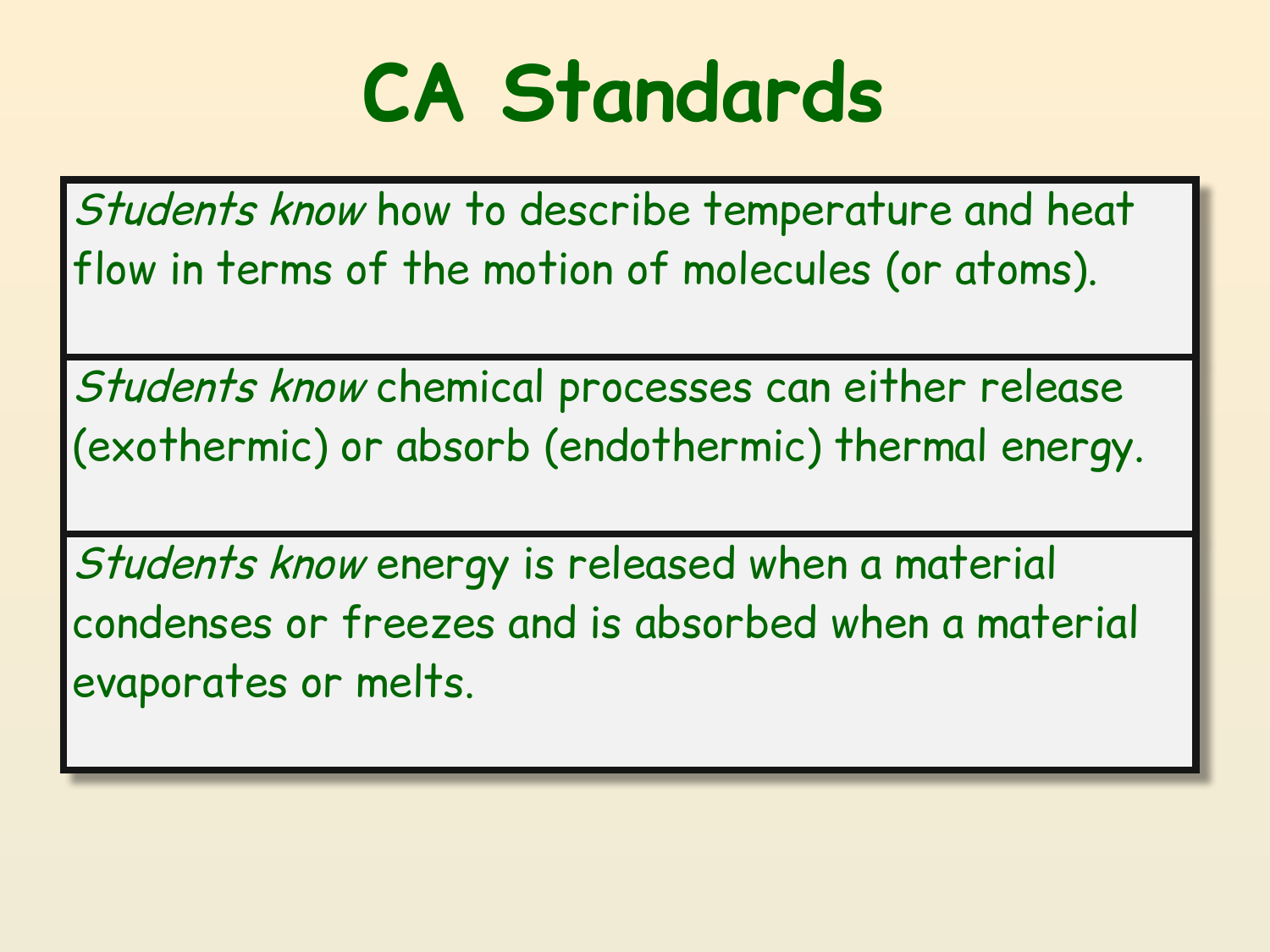

# CA Standards
| Students know how to describe temperature and heat flow in terms of the motion of molecules (or atoms). |
| --- |
| Students know chemical processes can either release (exothermic) or absorb (endothermic) thermal energy. |
| Students know energy is released when a material condenses or freezes and is absorbed when a material evaporates or melts. |